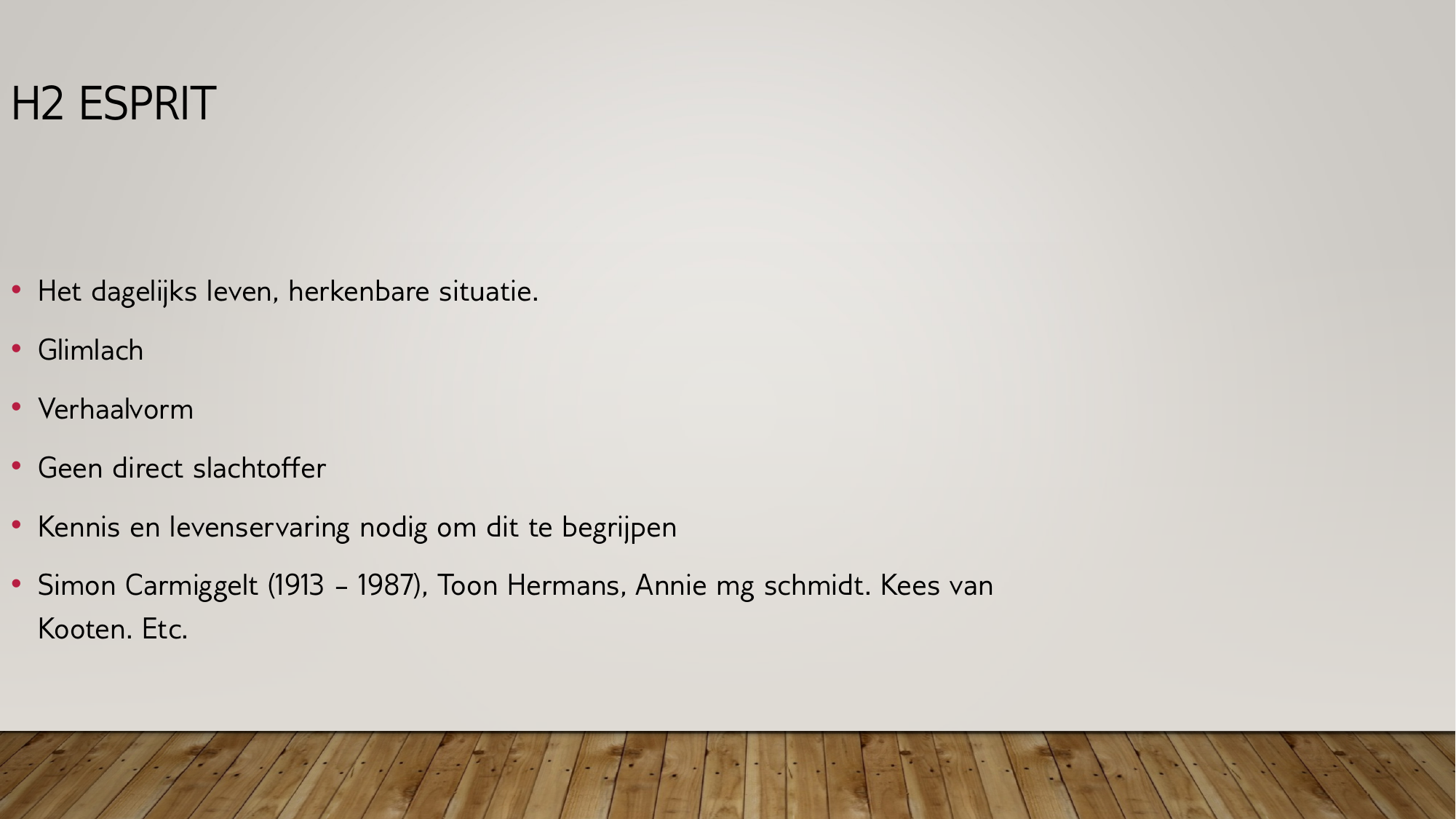

H2 Esprit
Het dagelijks leven, herkenbare situatie.
Glimlach
Verhaalvorm
Geen direct slachtoffer
Kennis en levenservaring nodig om dit te begrijpen
Simon Carmiggelt (1913 – 1987), Toon Hermans, Annie mg schmidt. Kees van Kooten. Etc.